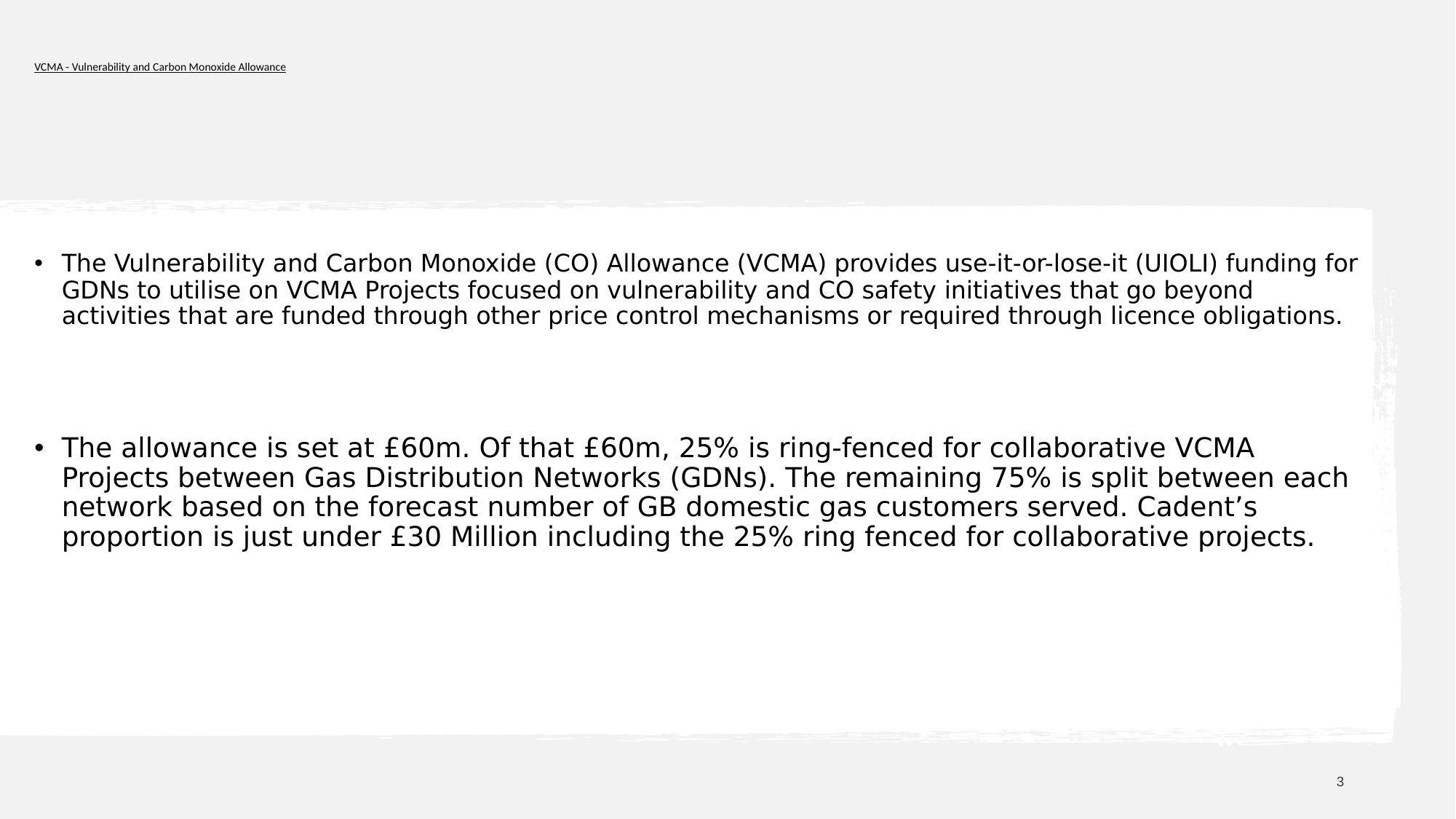

# VCMA - Vulnerability and Carbon Monoxide Allowance
The Vulnerability and Carbon Monoxide (CO) Allowance (VCMA) provides use-it-or-lose-it (UIOLI) funding for GDNs to utilise on VCMA Projects focused on vulnerability and CO safety initiatives that go beyond activities that are funded through other price control mechanisms or required through licence obligations.

The allowance is set at £60m. Of that £60m, 25% is ring-fenced for collaborative VCMA Projects between Gas Distribution Networks (GDNs). The remaining 75% is split between each network based on the forecast number of GB domestic gas customers served. Cadent’s proportion is just under £30 Million including the 25% ring fenced for collaborative projects.

### Chart

| Category |
|---|
3